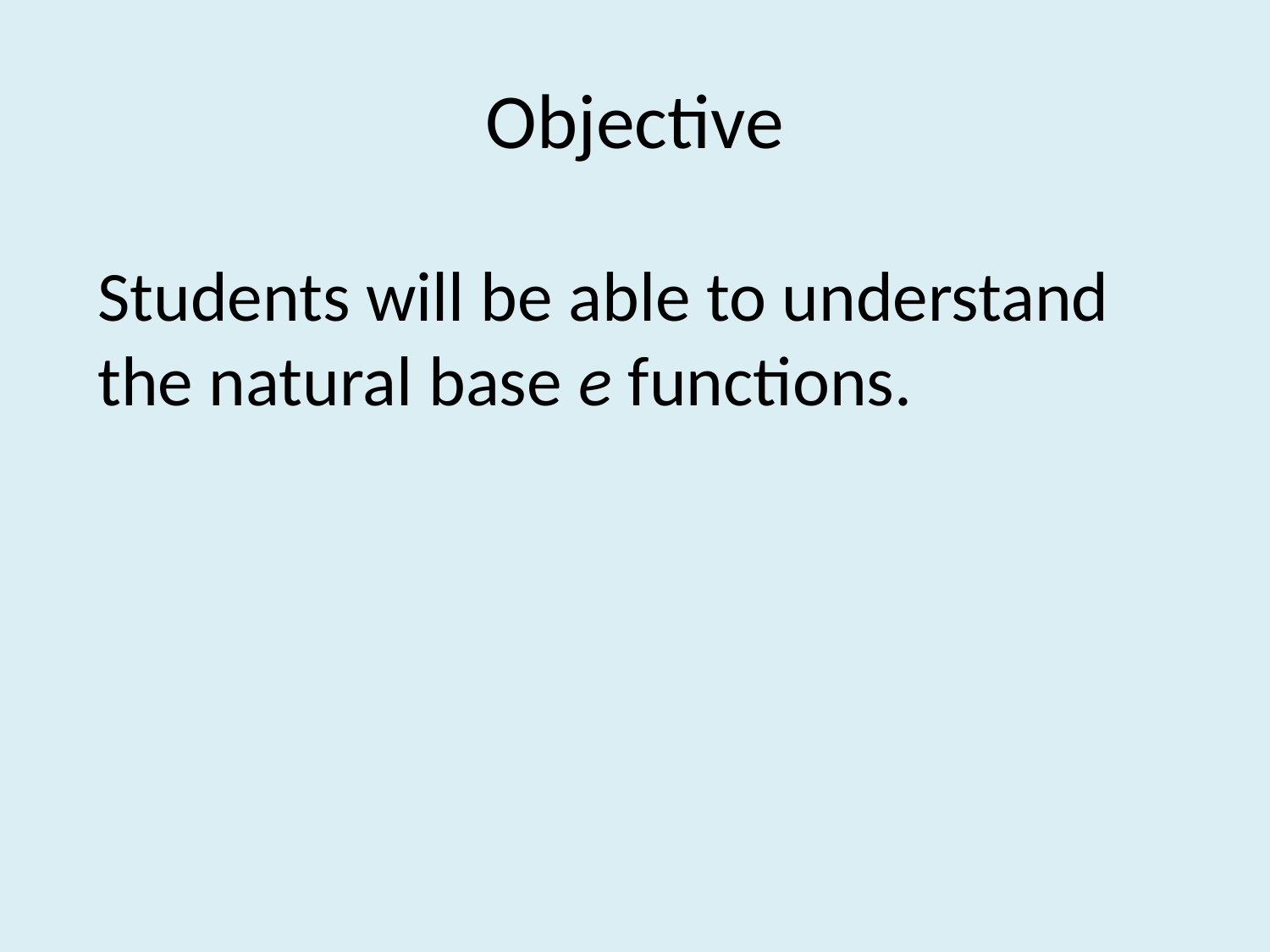

# Objective
Students will be able to understand the natural base e functions.